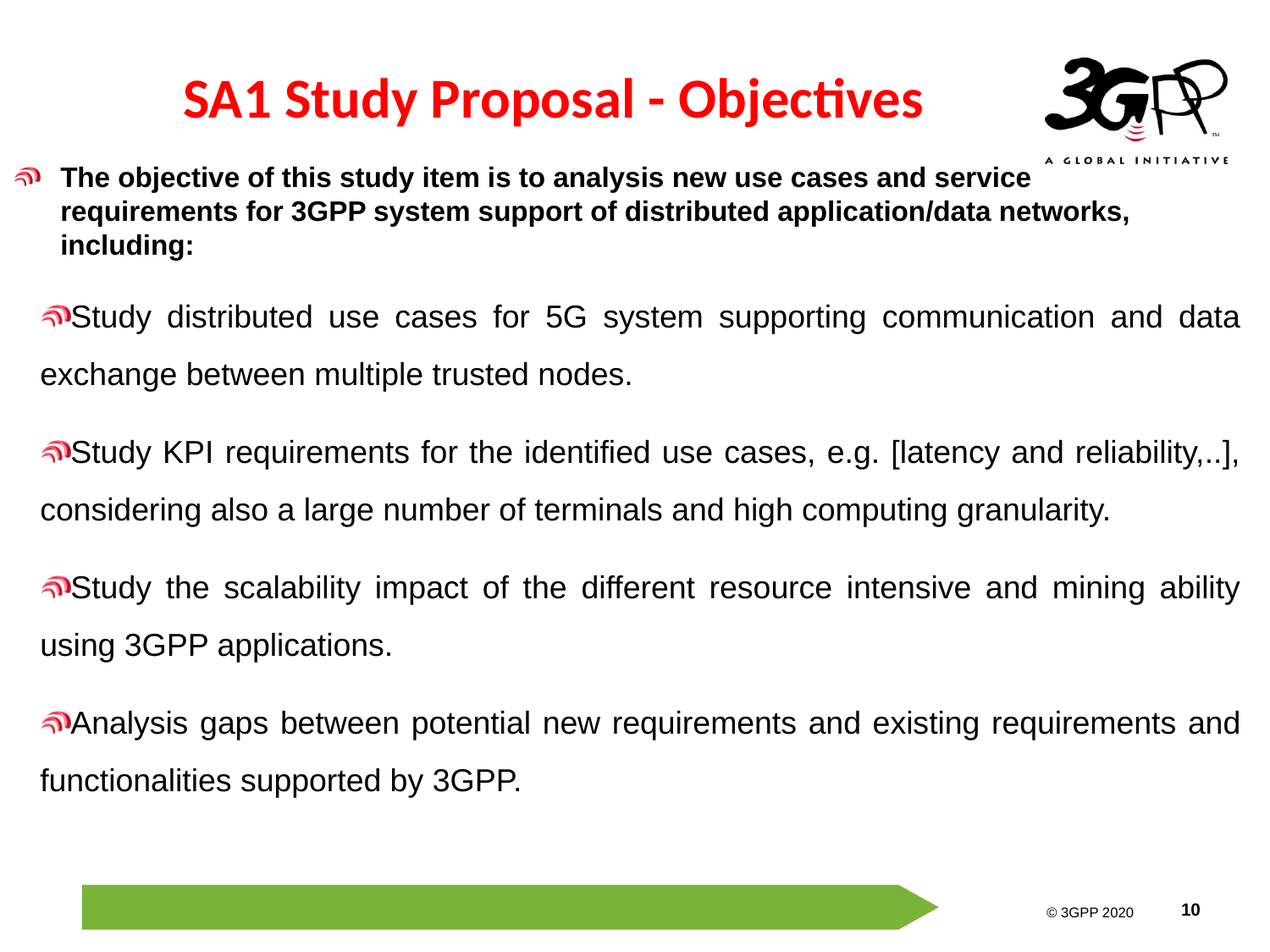

# SA1 Study Proposal - Objectives
The objective of this study item is to analysis new use cases and service requirements for 3GPP system support of distributed application/data networks, including:

Study distributed use cases for 5G system supporting communication and data exchange between multiple trusted nodes.
Study KPI requirements for the identified use cases, e.g. [latency and reliability,..], considering also a large number of terminals and high computing granularity.
Study the scalability impact of the different resource intensive and mining ability using 3GPP applications.
Analysis gaps between potential new requirements and existing requirements and functionalities supported by 3GPP.